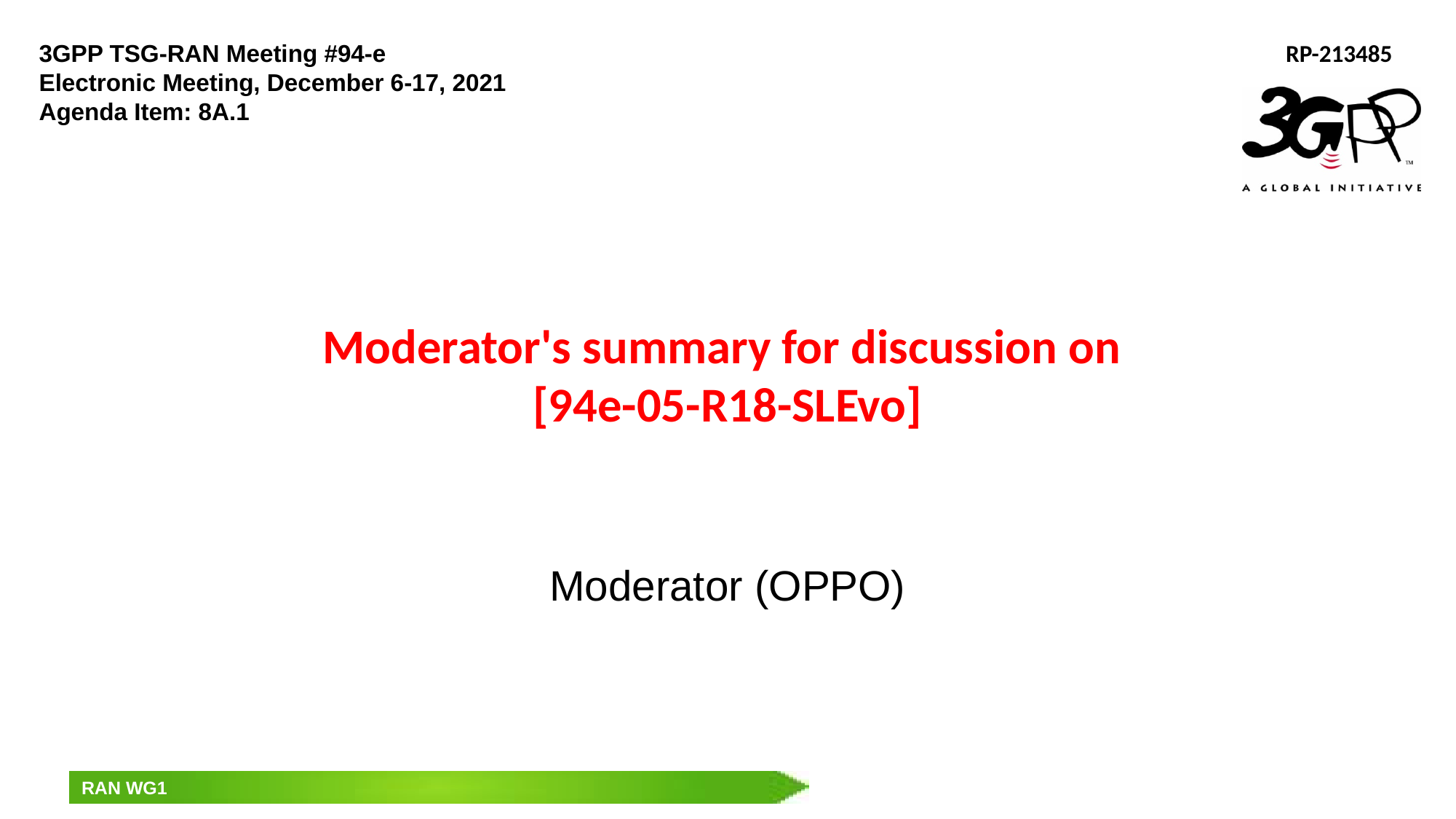

3GPP TSG-RAN Meeting #94-e
Electronic Meeting, December 6-17, 2021
Agenda Item: 8A.1

 RP-213485
# Moderator's summary for discussion on [94e-05-R18-SLEvo]
Moderator (OPPO)